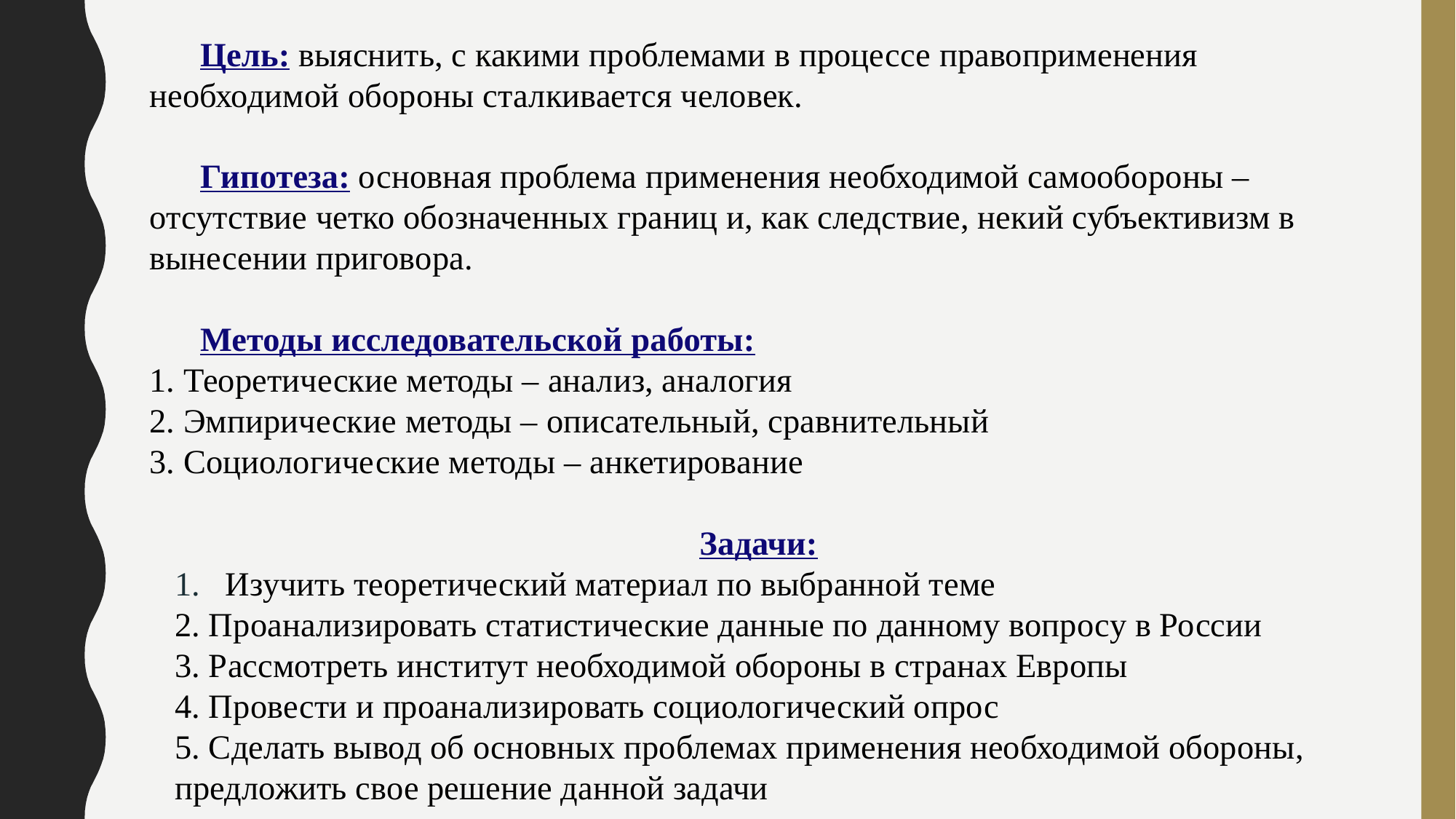

Цель: выяснить, с какими проблемами в процессе правоприменения необходимой обороны сталкивается человек.

Гипотеза: основная проблема применения необходимой самообороны – отсутствие четко обозначенных границ и, как следствие, некий субъективизм в вынесении приговора.

Методы исследовательской работы:
1. Теоретические методы – анализ, аналогия
2. Эмпирические методы – описательный, сравнительный
3. Социологические методы – анкетирование

Задачи:
Изучить теоретический материал по выбранной теме
2. Проанализировать статистические данные по данному вопросу в России
3. Рассмотреть институт необходимой обороны в странах Европы
4. Провести и проанализировать социологический опрос
5. Сделать вывод об основных проблемах применения необходимой обороны, предложить свое решение данной задачи